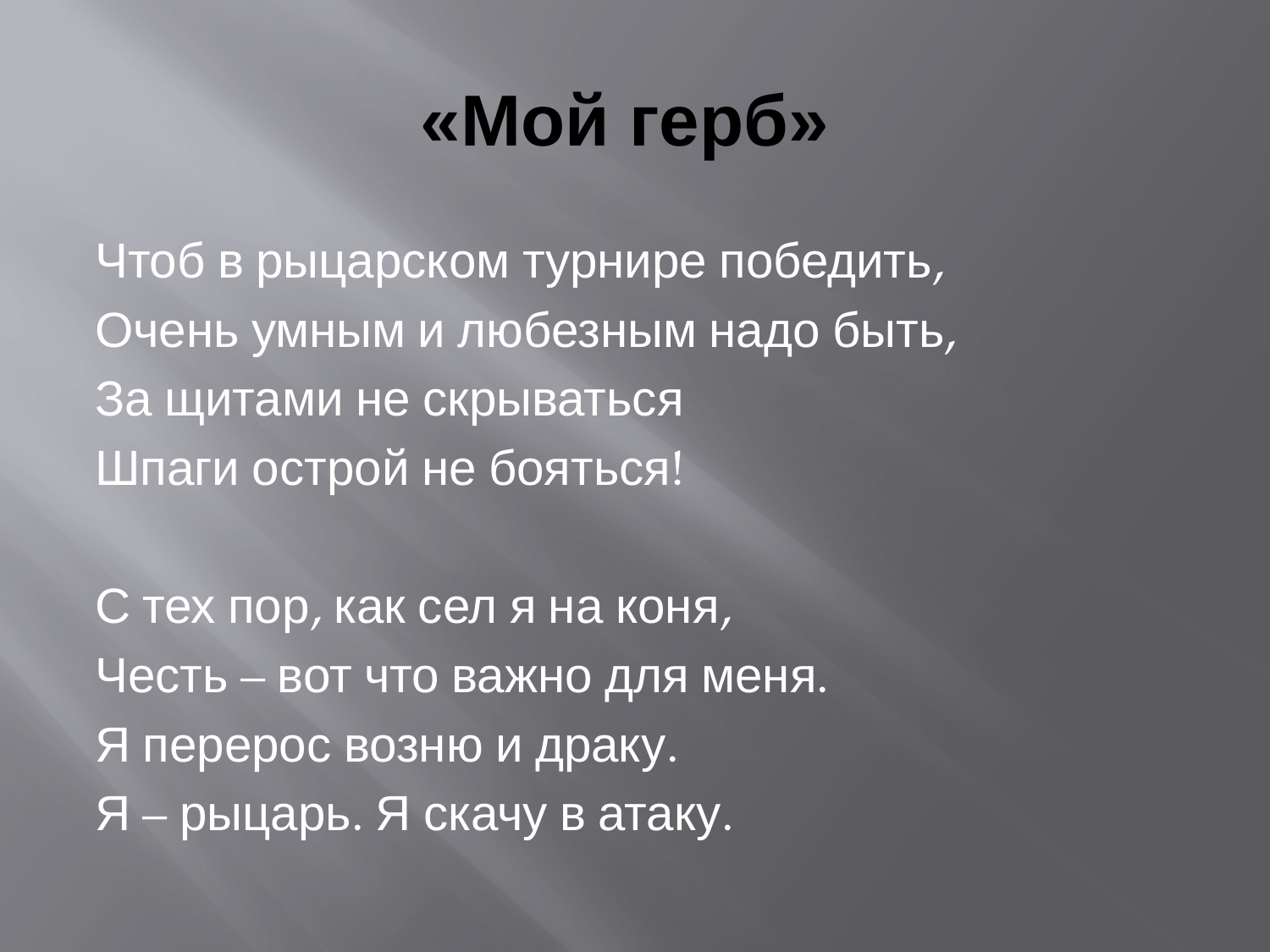

# «Мой герб»
Чтоб в рыцарском турнире победить,
Очень умным и любезным надо быть,
За щитами не скрываться
Шпаги острой не бояться!

С тех пор, как сел я на коня,
Честь – вот что важно для меня.
Я перерос возню и драку.
Я – рыцарь. Я скачу в атаку.